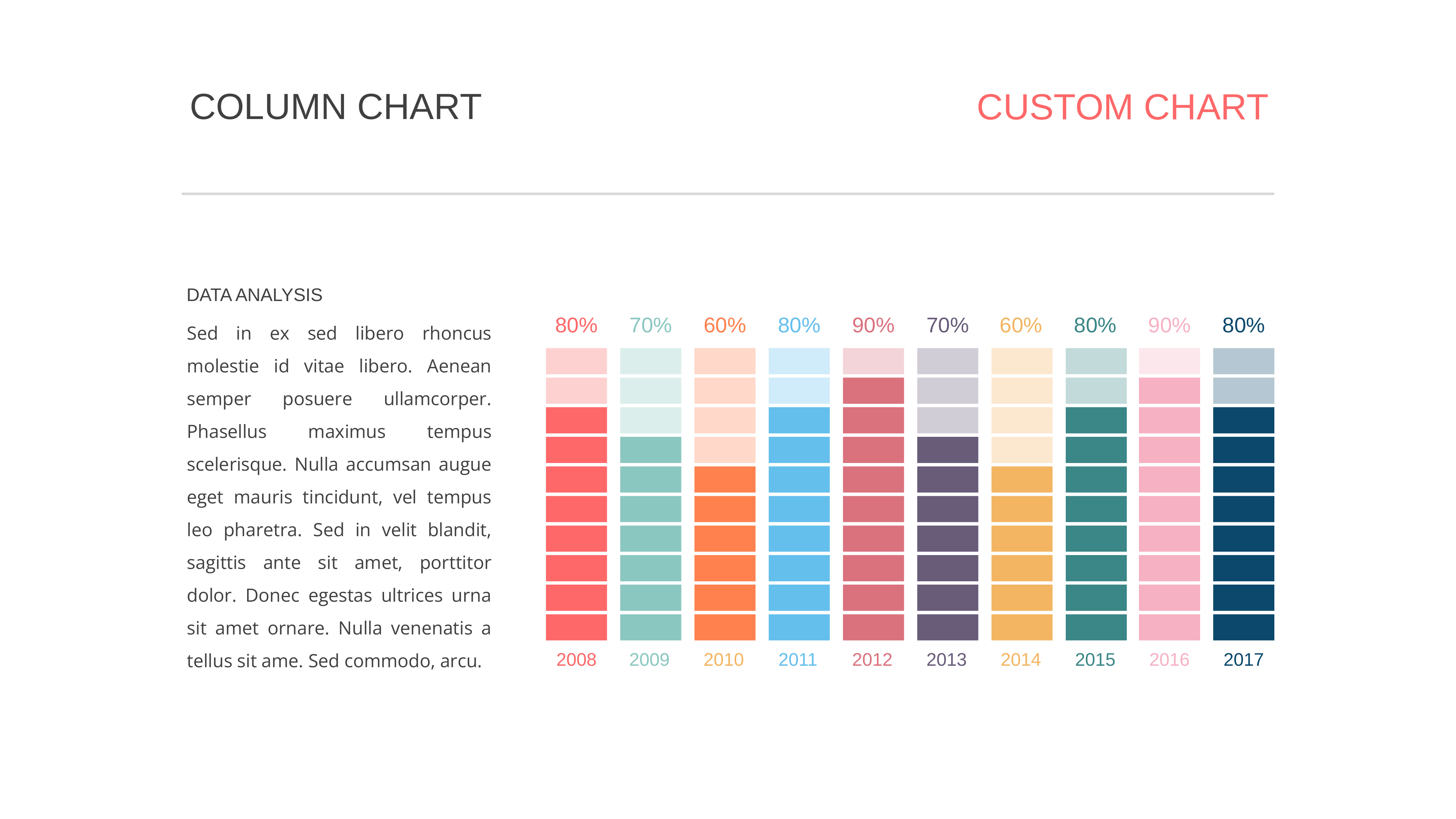

COLUMN CHART
CUSTOM CHART
DATA ANALYSIS
Sed in ex sed libero rhoncus molestie id vitae libero. Aenean semper posuere ullamcorper. Phasellus maximus tempus scelerisque. Nulla accumsan augue eget mauris tincidunt, vel tempus leo pharetra. Sed in velit blandit, sagittis ante sit amet, porttitor dolor. Donec egestas ultrices urna sit amet ornare. Nulla venenatis a tellus sit ame. Sed commodo, arcu.
80%
70%
60%
80%
90%
70%
60%
80%
90%
80%

2008
2009
2010
2011
2012
2013
2014
2015
2016
2017